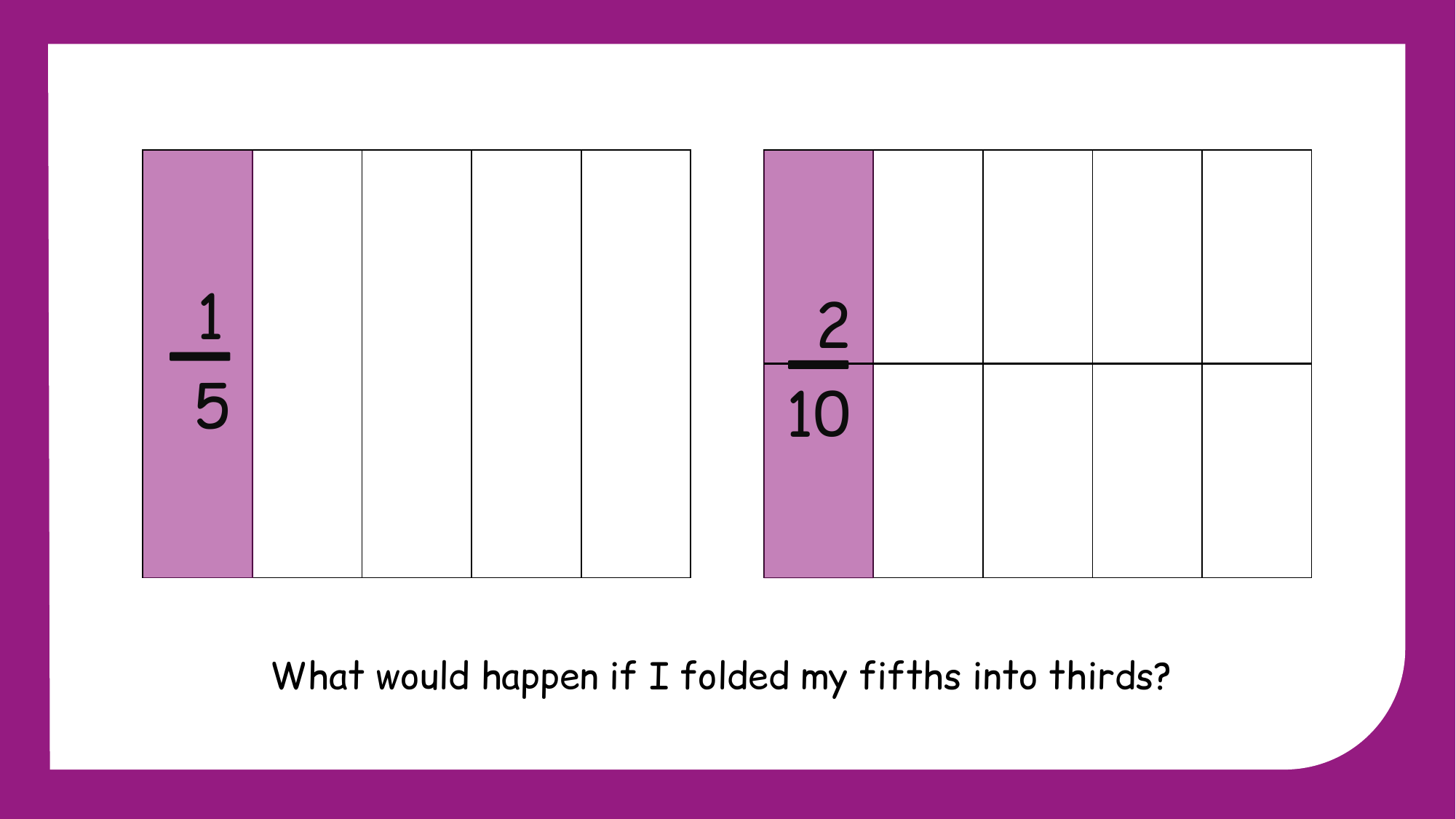

|  |  |  |  |  |
| --- | --- | --- | --- | --- |
|  |  |  |  |  |
| --- | --- | --- | --- | --- |

1

5
2
10

What would happen if I folded my fifths into thirds?